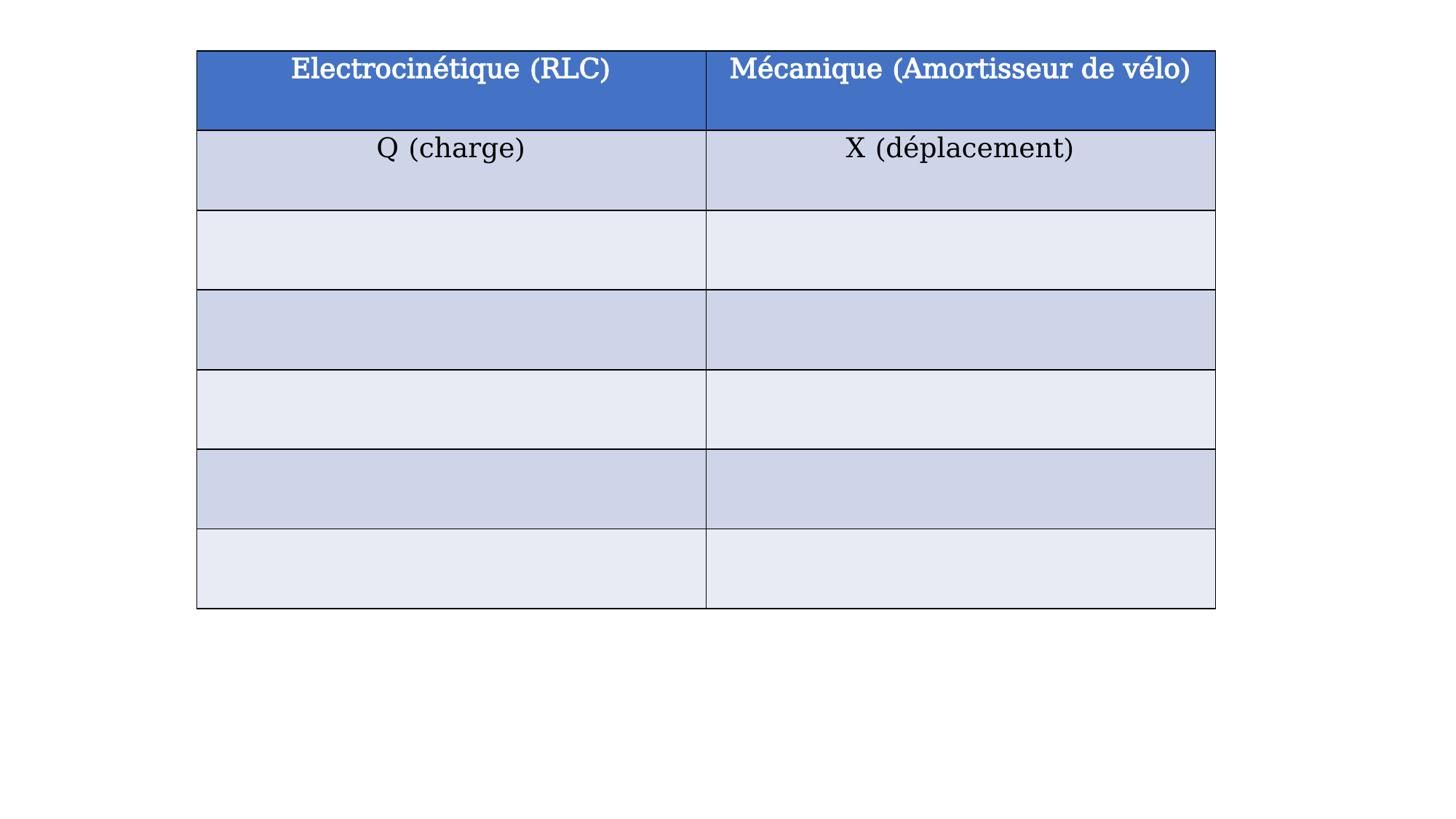

| Electrocinétique (RLC) | Mécanique (Amortisseur de vélo) |
| --- | --- |
| Q (charge) | X (déplacement) |
|  |  |
|  |  |
|  |  |
|  |  |
|  |  |